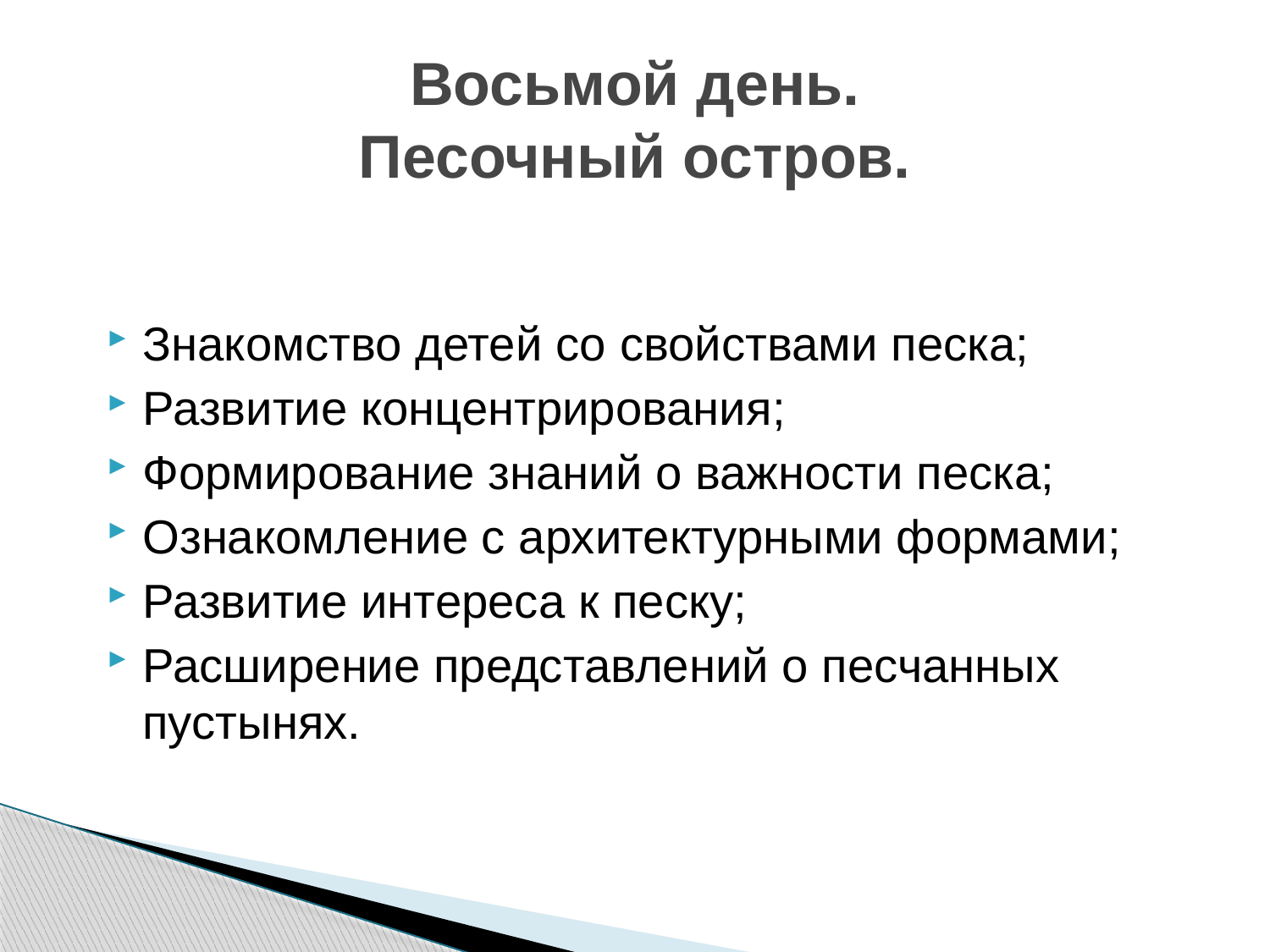

# Восьмой день. Песочный остров.
Знакомство детей со свойствами песка;
Развитие концентрирования;
Формирование знаний о важности песка;
Ознакомление с архитектурными формами;
Развитие интереса к песку;
Расширение представлений о песчанных пустынях.